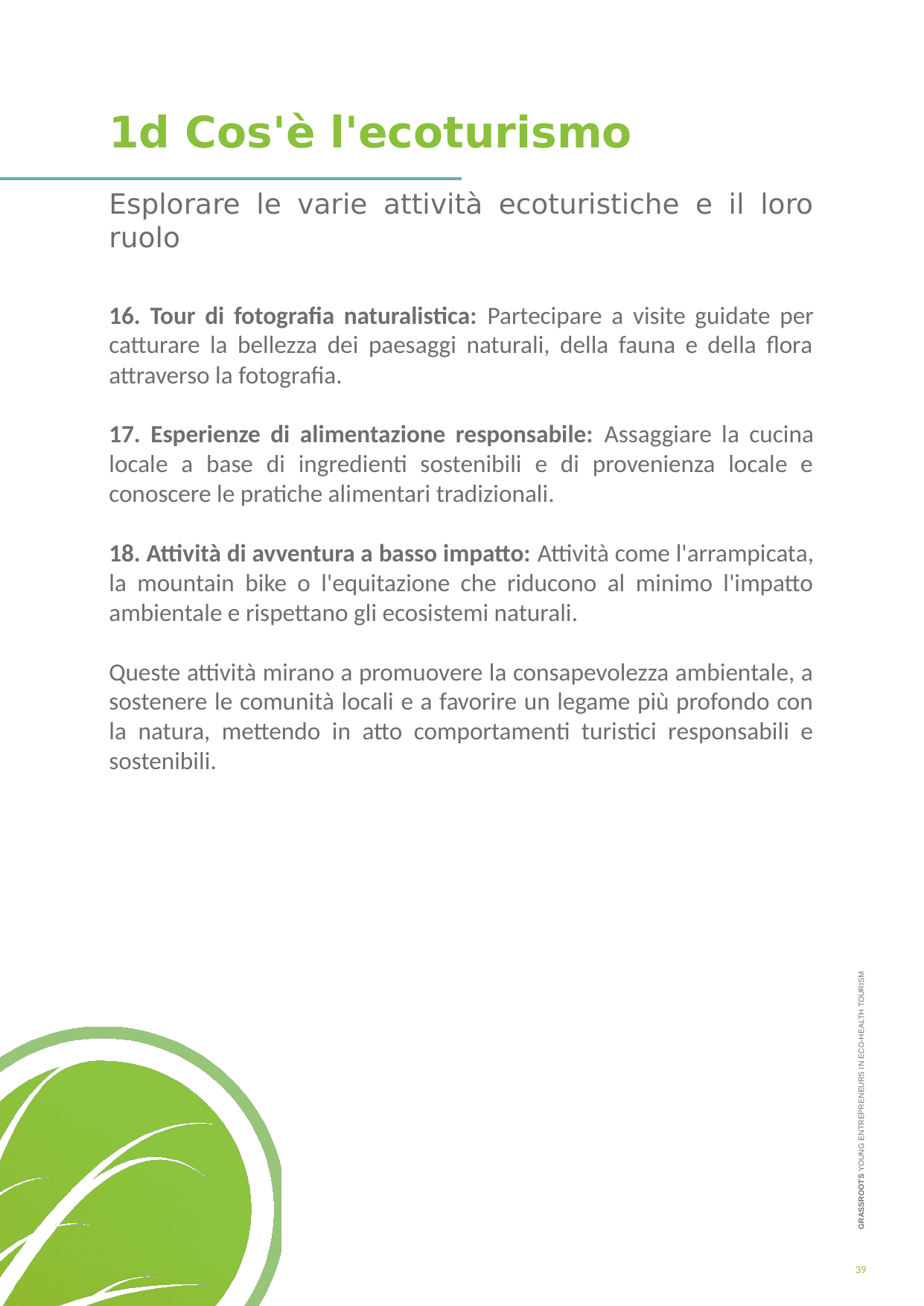

1d Cos'è l'ecoturismo
Esplorare le varie attività ecoturistiche e il loro ruolo
16. Tour di fotografia naturalistica: Partecipare a visite guidate per catturare la bellezza dei paesaggi naturali, della fauna e della flora attraverso la fotografia.

17. Esperienze di alimentazione responsabile: Assaggiare la cucina locale a base di ingredienti sostenibili e di provenienza locale e conoscere le pratiche alimentari tradizionali.

18. Attività di avventura a basso impatto: Attività come l'arrampicata, la mountain bike o l'equitazione che riducono al minimo l'impatto ambientale e rispettano gli ecosistemi naturali.

Queste attività mirano a promuovere la consapevolezza ambientale, a sostenere le comunità locali e a favorire un legame più profondo con la natura, mettendo in atto comportamenti turistici responsabili e sostenibili.

39